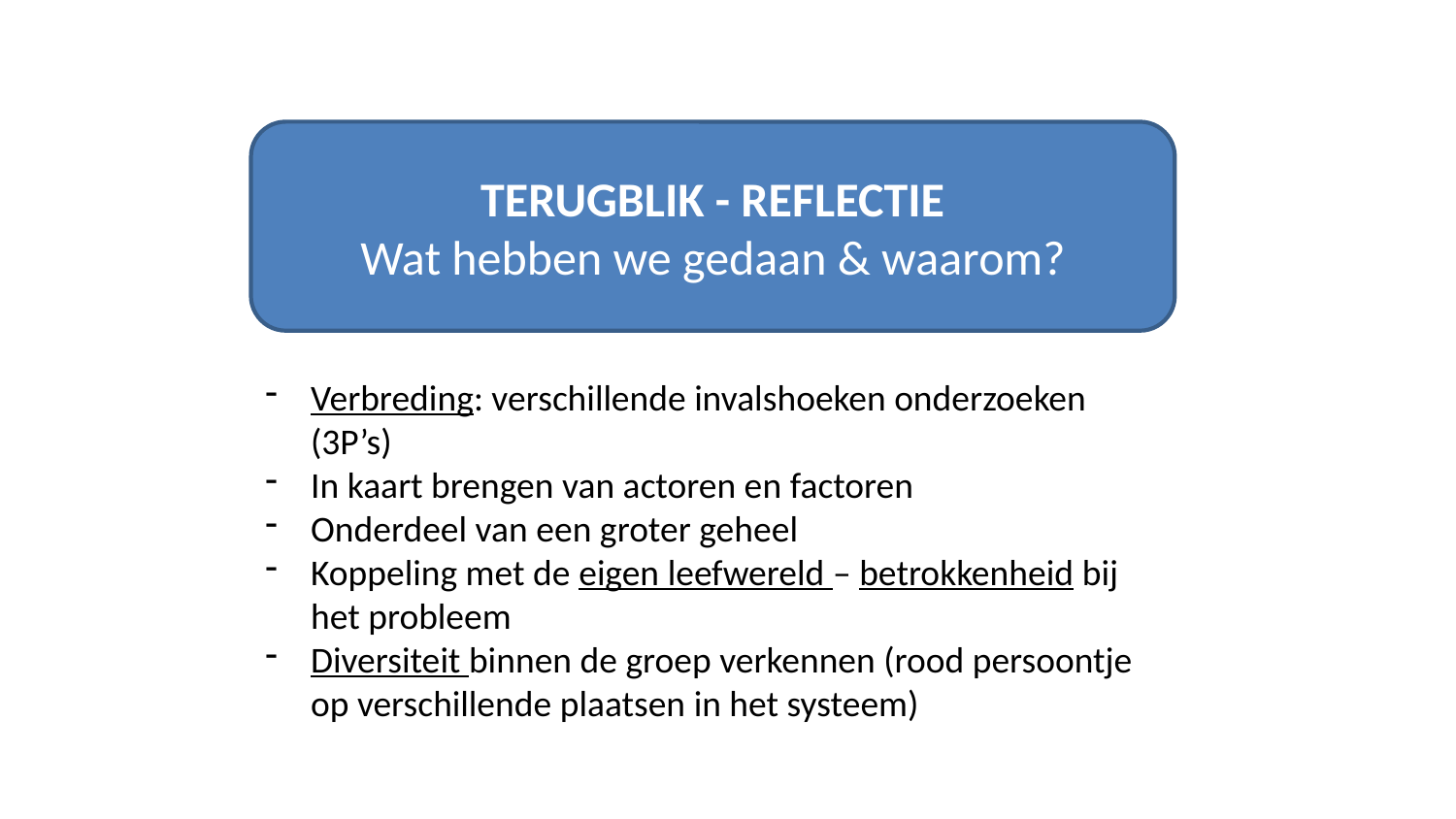

TERUGBLIK - REFLECTIE
Wat hebben we gedaan & waarom?

Verbreding: verschillende invalshoeken onderzoeken (3P’s)
In kaart brengen van actoren en factoren
Onderdeel van een groter geheel
Koppeling met de eigen leefwereld – betrokkenheid bij het probleem
Diversiteit binnen de groep verkennen (rood persoontje op verschillende plaatsen in het systeem)